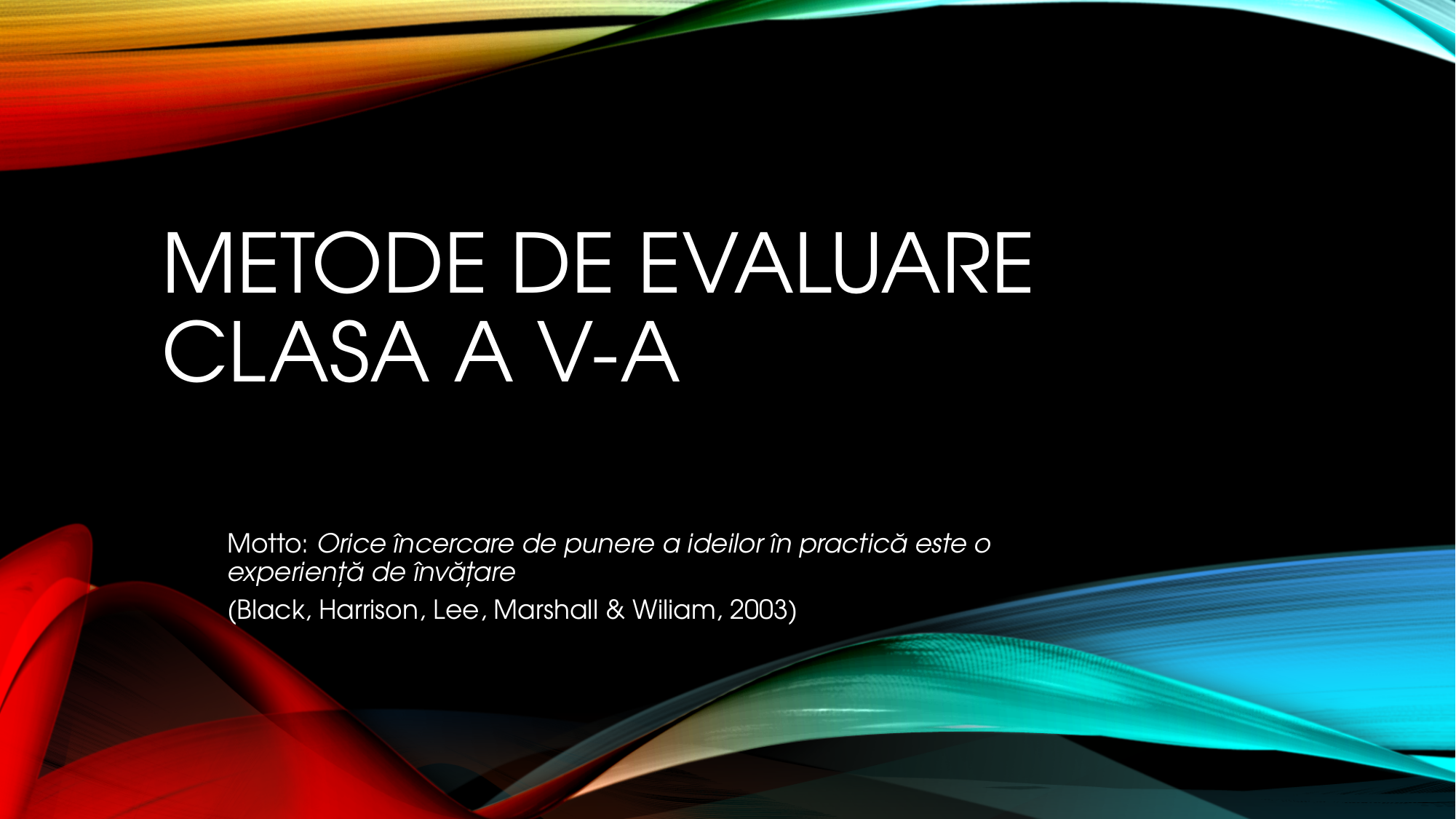

# Metode de Evaluare Clasa a V-a
Motto: Orice încercare de punere a ideilor în practică este o experiență de învățare
(Black, Harrison, Lee, Marshall & Wiliam, 2003)